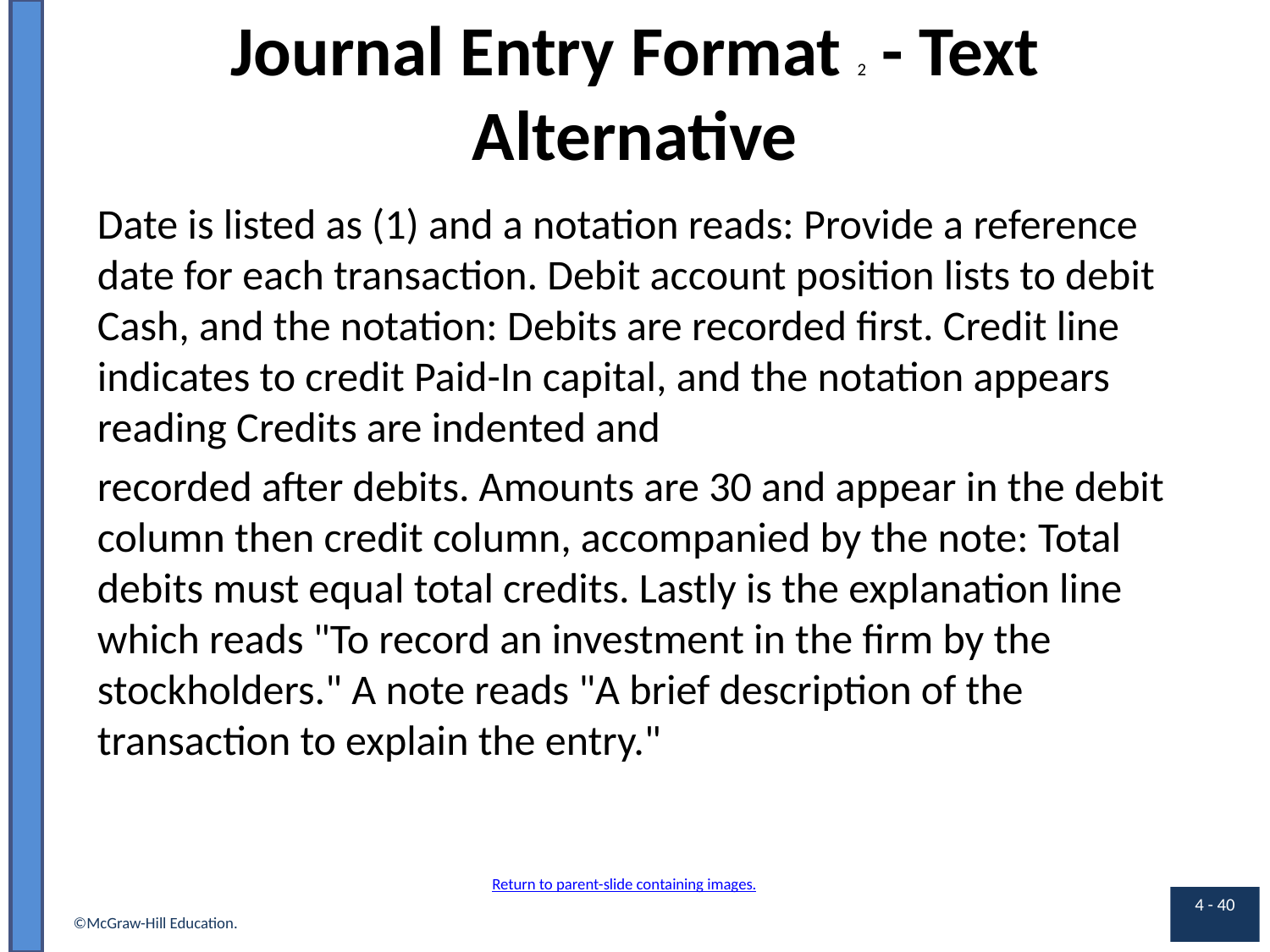

# Journal Entry Format 2 - Text Alternative
Date is listed as (1) and a notation reads: Provide a reference date for each transaction. Debit account position lists to debit Cash, and the notation: Debits are recorded first. Credit line indicates to credit Paid-In capital, and the notation appears reading Credits are indented and
recorded after debits. Amounts are 30 and appear in the debit column then credit column, accompanied by the note: Total debits must equal total credits. Lastly is the explanation line which reads "To record an investment in the firm by the stockholders." A note reads "A brief description of the transaction to explain the entry."
Return to parent-slide containing images.